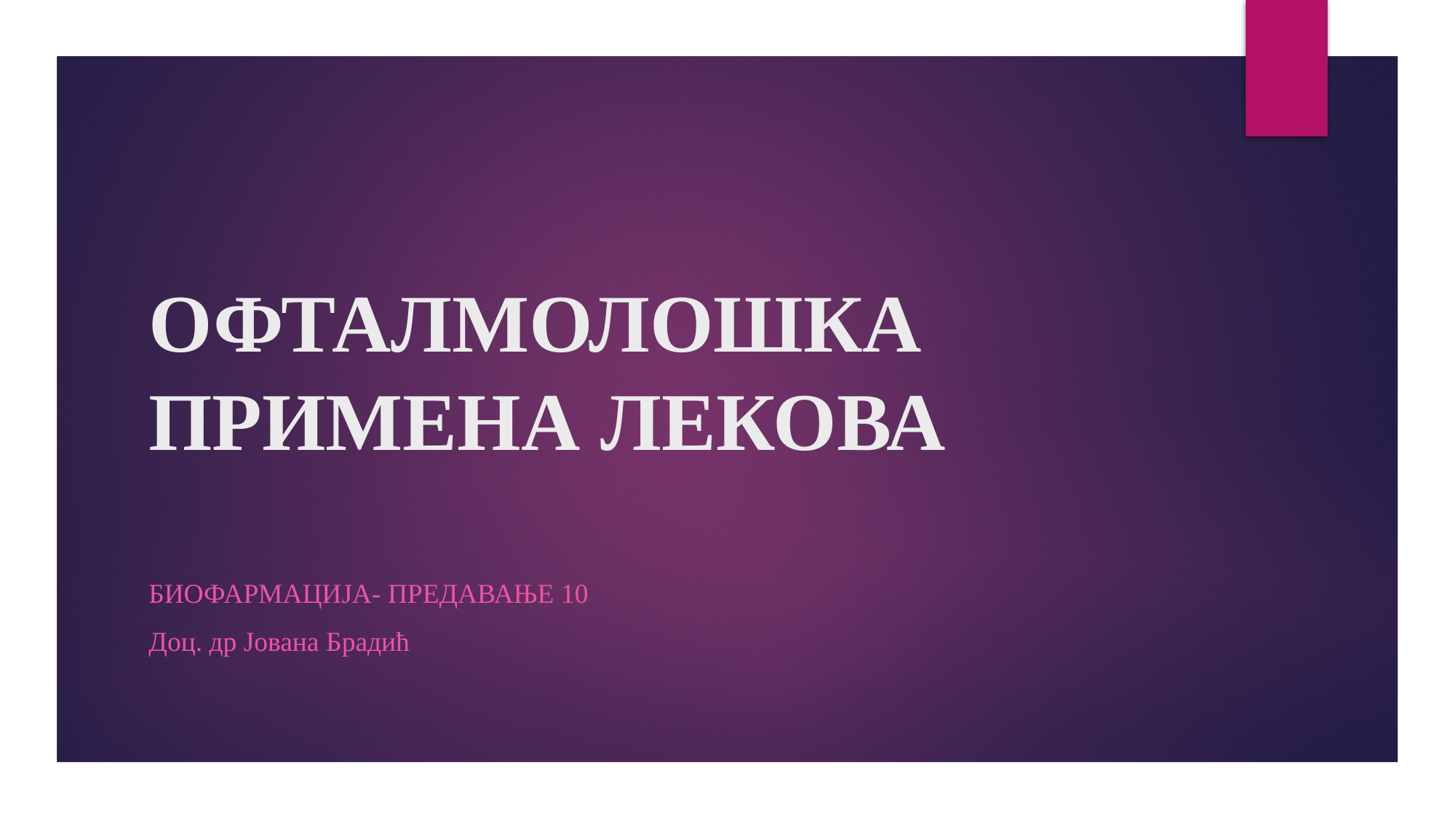

# ОФТАЛМОЛОШКА ПРИМЕНА ЛЕКОВА
Биофармација- предавање 10
Доц. др Јована Брадић